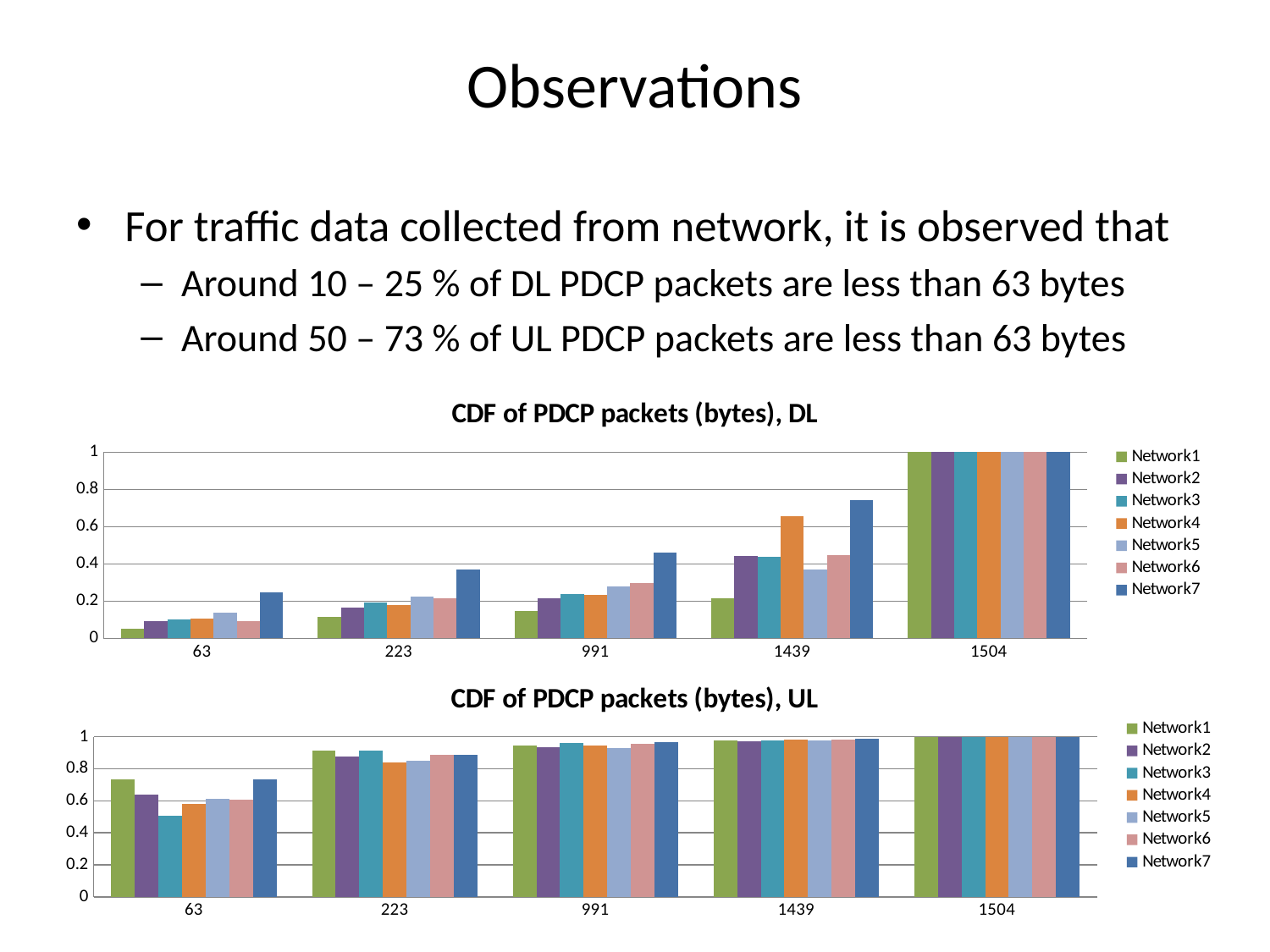

# Observations
For traffic data collected from network, it is observed that
Around 10 – 25 % of DL PDCP packets are less than 63 bytes
Around 50 – 73 % of UL PDCP packets are less than 63 bytes

### Chart: CDF of PDCP packets (bytes), DL

| Category | Network1 | Network2 | Network3 | Network4 | Network5 | Network6 | Network7 |
|---|---|---|---|---|---|---|---|
| 63 | 0.051620290900002544 | 0.0919521576974413 | 0.10215973622802178 | 0.1065287684325896 | 0.13923360534199714 | 0.09310000000000009 | 0.2453673796382534 |
| 223 | 0.11578821416518682 | 0.16560954995401092 | 0.19068115610647451 | 0.1801719579419954 | 0.22559803258471106 | 0.21590000000000018 | 0.3699618059412904 |
| 991 | 0.14929306298385914 | 0.2151664165714009 | 0.23933737069377203 | 0.23215052566908848 | 0.2786373058678676 | 0.29860000000000025 | 0.45971653588542283 |
| 1439 | 0.21641172039396644 | 0.4415515714193864 | 0.4360466493941465 | 0.6586762241049992 | 0.3687817435393023 | 0.44620000000000004 | 0.7423246355005713 |
| 1504 | 1.0 | 1.0 | 1.0 | 1.0 | 1.0 | 1.0 | 1.0 |

### Chart: CDF of PDCP packets (bytes), UL

| Category | Network1 | Network2 | Network3 | Network4 | Network5 | Network6 | Network7 |
|---|---|---|---|---|---|---|---|
| 63 | 0.7316212226307236 | 0.6392739598953009 | 0.5065939761654454 | 0.5803176372896 | 0.609879935773567 | 0.6062000000000005 | 0.7335908534559676 |
| 223 | 0.910910472324151 | 0.8775207992704519 | 0.9143321052455339 | 0.840324941955779 | 0.851209403720768 | 0.8884 | 0.8870296362805091 |
| 991 | 0.9475491479449817 | 0.9328857395392266 | 0.9588460235291841 | 0.9479205918368153 | 0.9299796580269719 | 0.9579000000000005 | 0.965411944006502 |
| 1439 | 0.9761849823927394 | 0.9697263113907125 | 0.977471228698812 | 0.9797698658242145 | 0.9770360397564235 | 0.9832 | 0.9893356493727542 |
| 1504 | 1.0 | 1.0 | 1.0 | 1.0 | 1.0 | 1.0 | 1.0 |